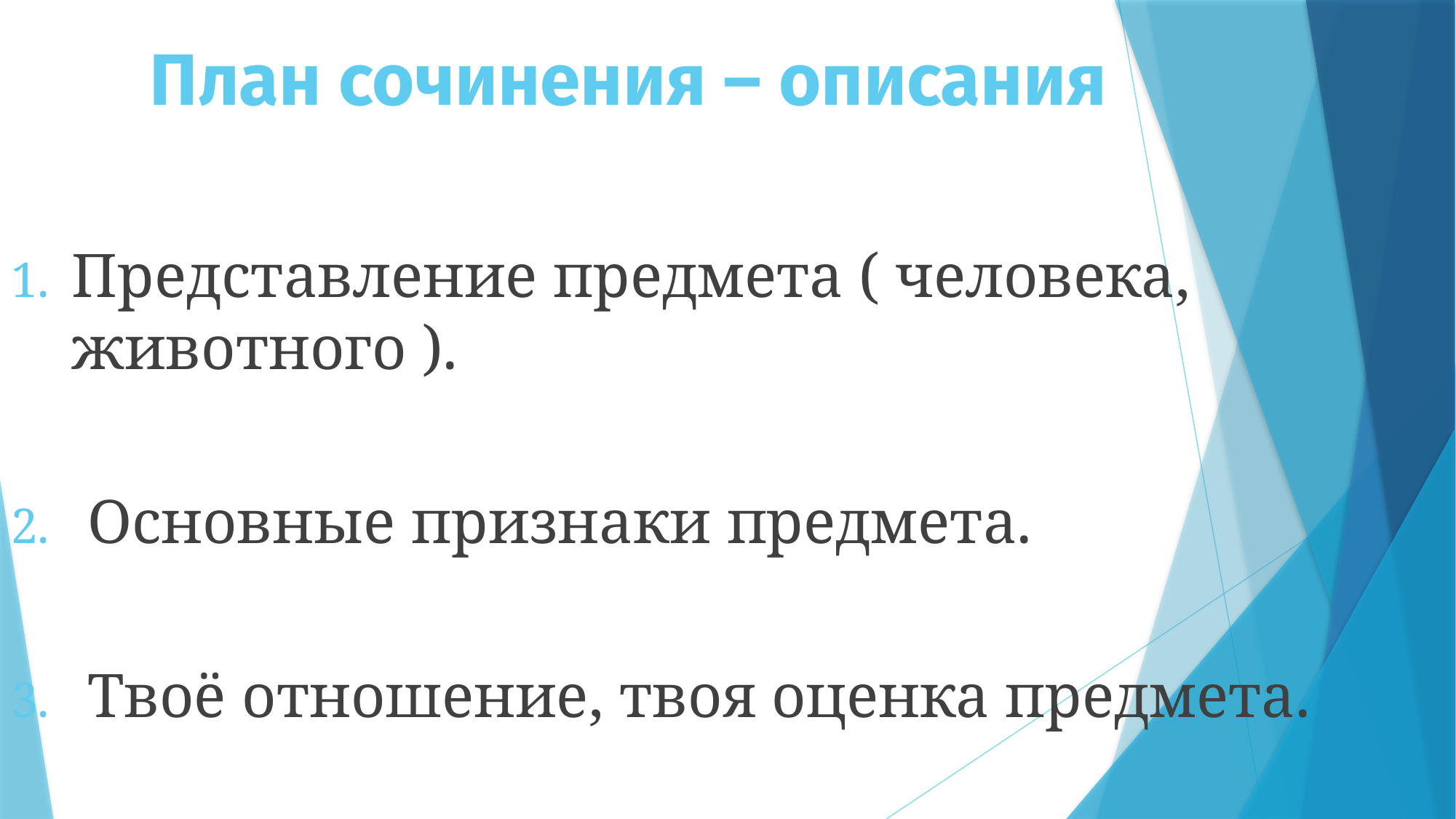

# План сочинения – описания
Представление предмета ( человека, животного ).

 Основные признаки предмета.

 Твоё отношение, твоя оценка предмета.